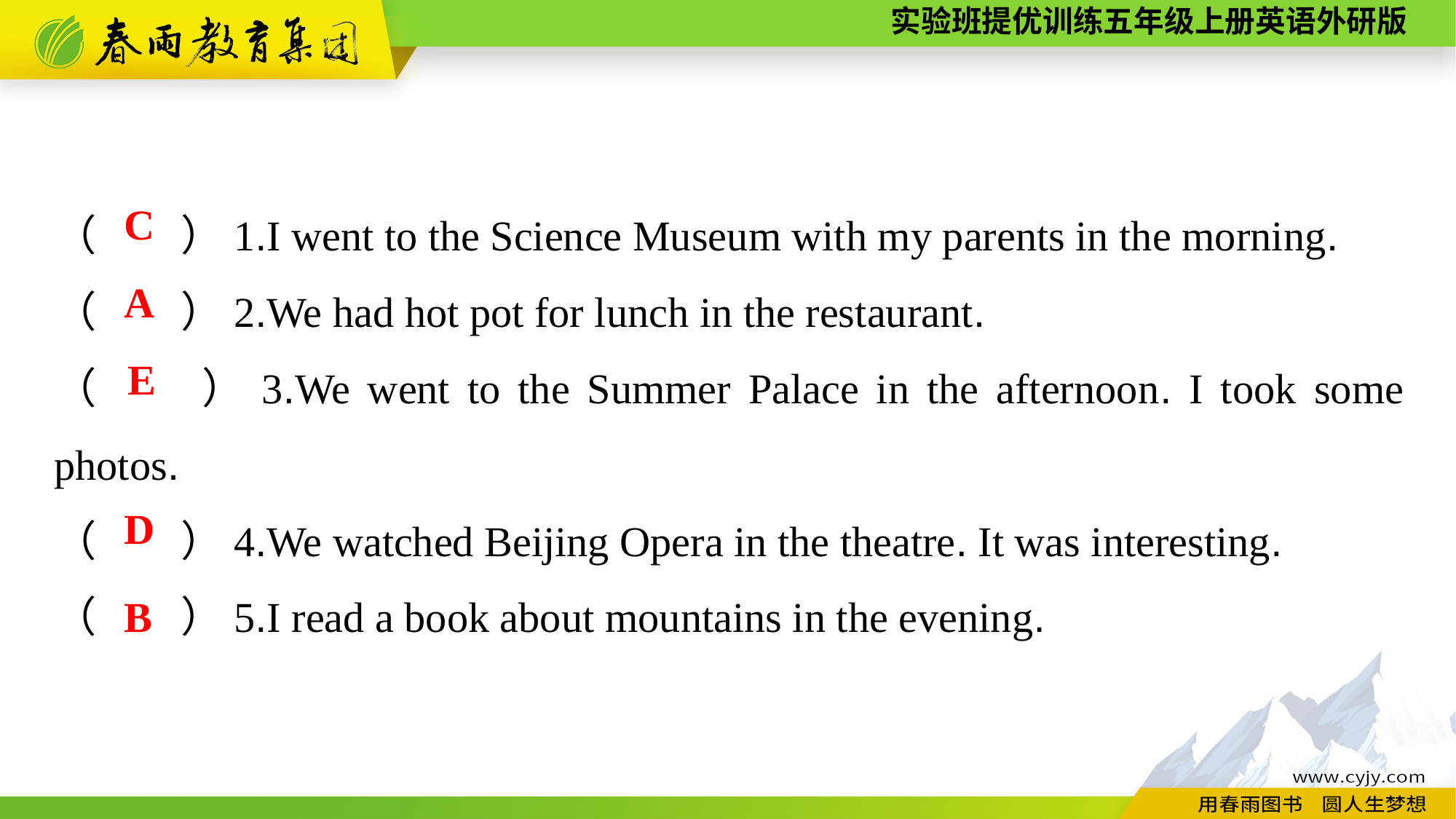

（　　）1.I went to the Science Museum with my parents in the morning.
（　　）2.We had hot pot for lunch in the restaurant.
（　　）3.We went to the Summer Palace in the afternoon. I took some photos.
（　　）4.We watched Beijing Opera in the theatre. It was interesting.
（　　）5.I read a book about mountains in the evening.
C
A
E
D
B